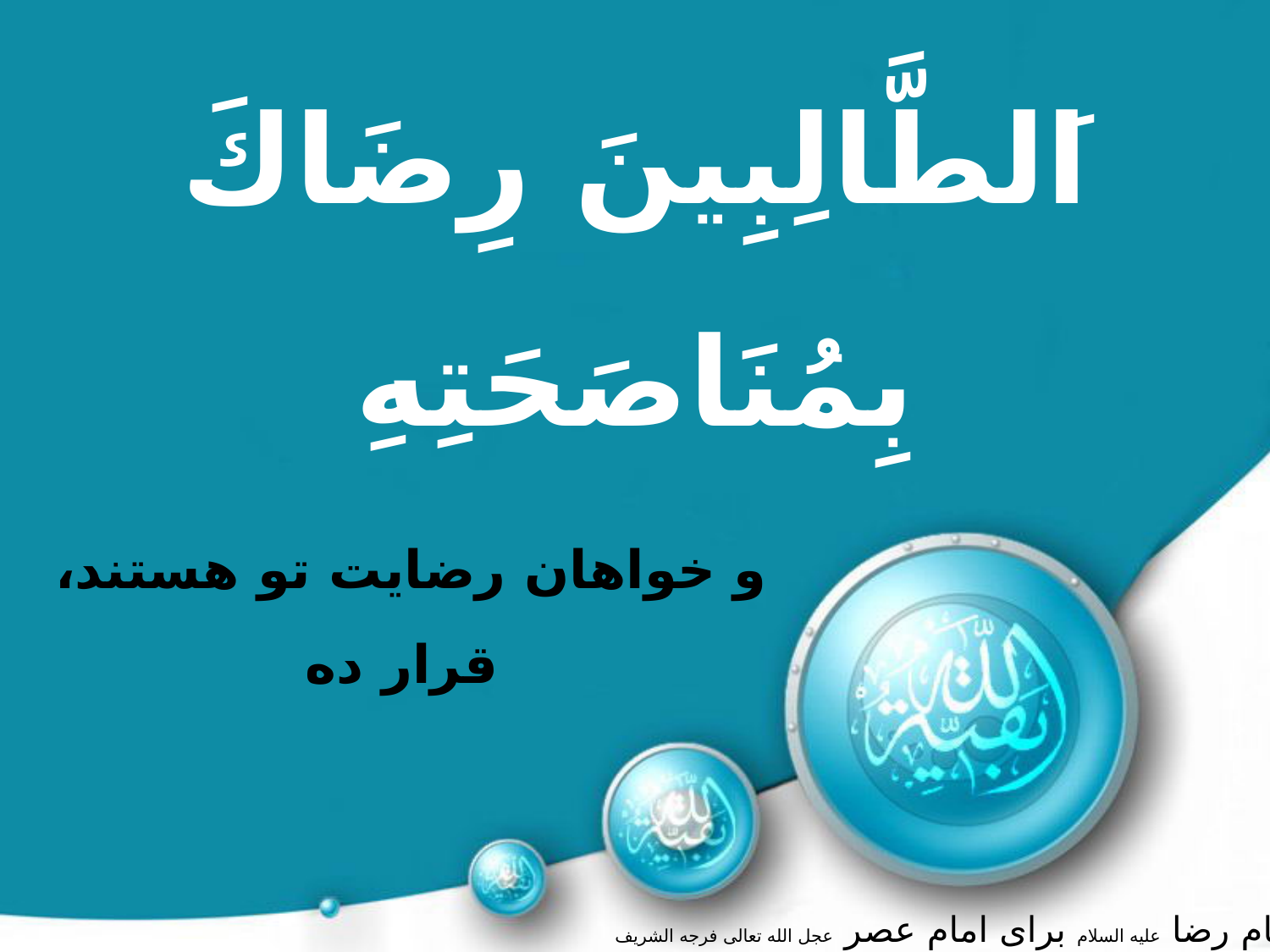

اَلطَّالِبِينَ رِضَاكَ بِمُنَاصَحَتِهِ‏
و خواهان رضايت تو هستند،
قرار ده